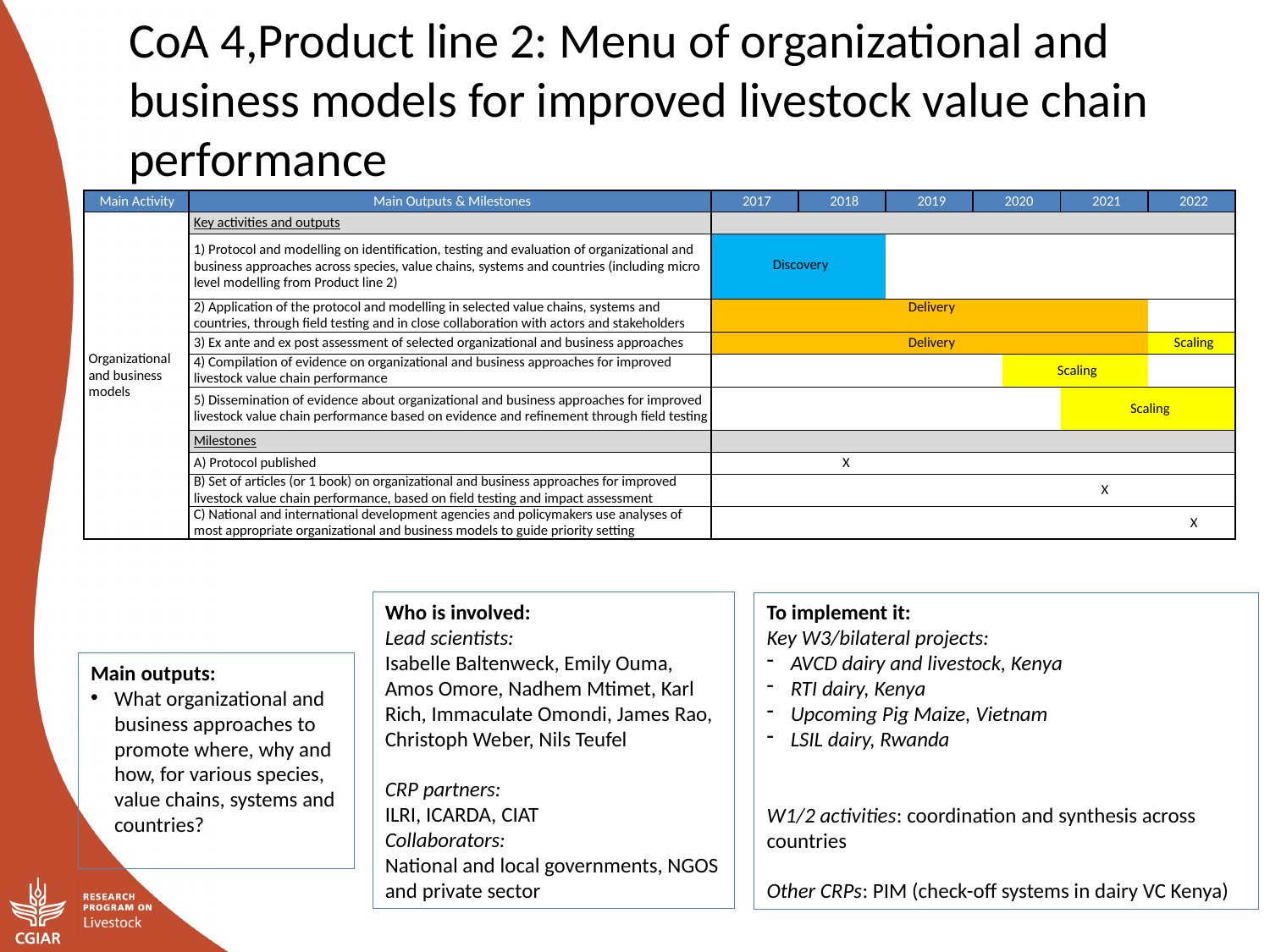

CoA 4,Product line 2: Menu of organizational and business models for improved livestock value chain performance

| Main Activity | Main Outputs & Milestones | 2017 | 2018 | 2019 |  | 2020 |  | 2021 | 2022 |
| --- | --- | --- | --- | --- | --- | --- | --- | --- | --- |
| Organizational and business models | Key activities and outputs |  |  |  |  |  |  |  |  |
|  | 1) Protocol and modelling on identification, testing and evaluation of organizational and business approaches across species, value chains, systems and countries (including micro level modelling from Product line 2) | Discovery |  |  |  |  |  |  |  |
|  | 2) Application of the protocol and modelling in selected value chains, systems and countries, through field testing and in close collaboration with actors and stakeholders | Delivery |  |  |  |  |  |  |  |
|  | 3) Ex ante and ex post assessment of selected organizational and business approaches | Delivery |  |  |  |  |  |  | Scaling |
|  | 4) Compilation of evidence on organizational and business approaches for improved livestock value chain performance |  |  |  |  |  | Scaling |  |  |
|  | 5) Dissemination of evidence about organizational and business approaches for improved livestock value chain performance based on evidence and refinement through field testing |  |  |  |  |  |  | Scaling |  |
|  | Milestones |  |  |  |  |  |  |  |  |
|  | A) Protocol published |  | X |  |  |  |  |  |  |
|  | B) Set of articles (or 1 book) on organizational and business approaches for improved livestock value chain performance, based on field testing and impact assessment |  |  |  |  |  |  | X |  |
|  | C) National and international development agencies and policymakers use analyses of most appropriate organizational and business models to guide priority setting |  |  |  |  |  |  |  | X |
Who is involved:
Lead scientists:
Isabelle Baltenweck, Emily Ouma, Amos Omore, Nadhem Mtimet, Karl Rich, Immaculate Omondi, James Rao, Christoph Weber, Nils Teufel

CRP partners:
ILRI, ICARDA, CIAT
Collaborators:
National and local governments, NGOS and private sector
To implement it:
Key W3/bilateral projects:
AVCD dairy and livestock, Kenya
RTI dairy, Kenya
Upcoming Pig Maize, Vietnam
LSIL dairy, Rwanda

W1/2 activities: coordination and synthesis across countries

Other CRPs: PIM (check-off systems in dairy VC Kenya)
Main outputs:
What organizational and business approaches to promote where, why and how, for various species, value chains, systems and countries?